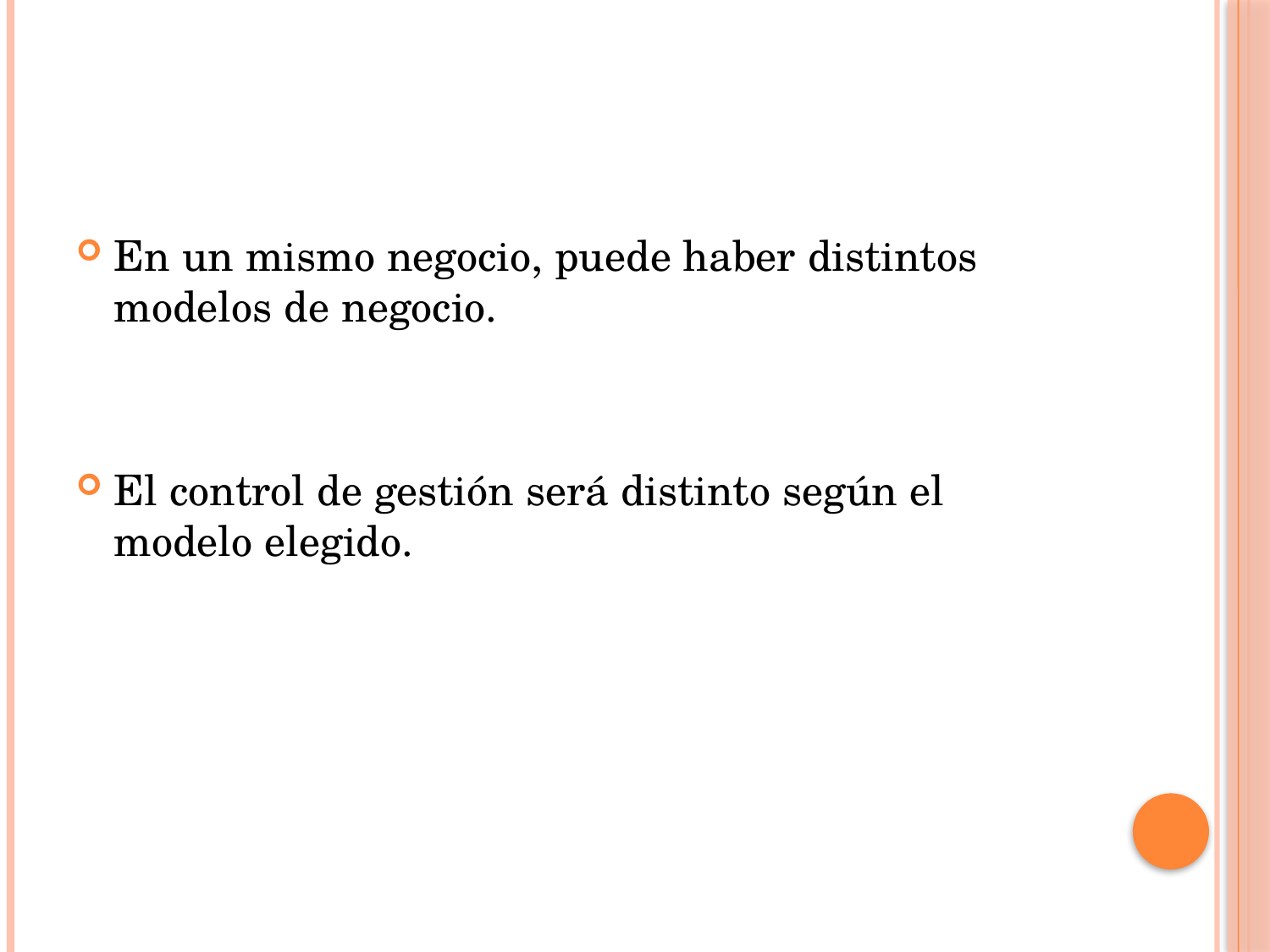

#
En un mismo negocio, puede haber distintos modelos de negocio.

El control de gestión será distinto según el modelo elegido.